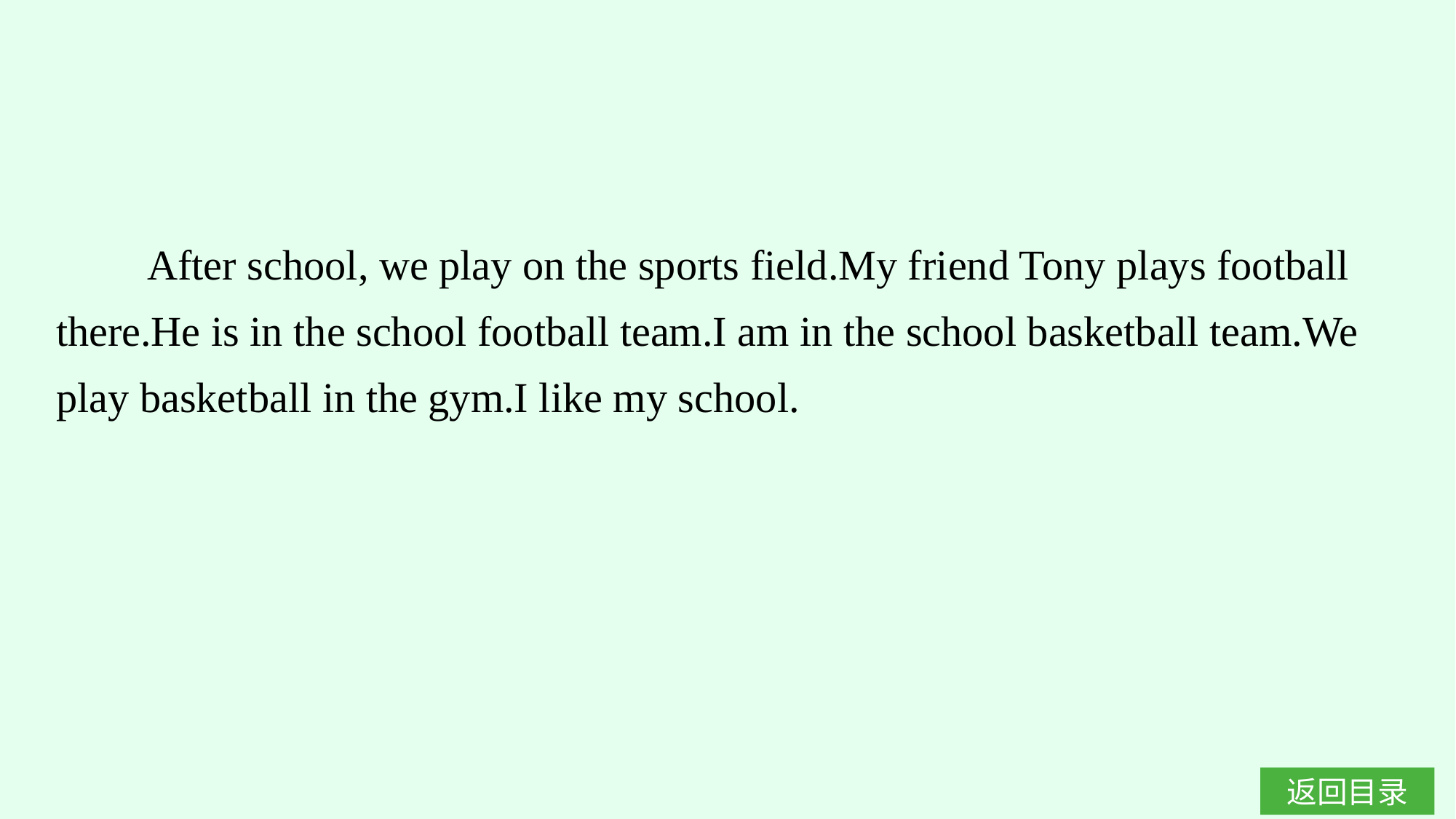

After school, we play on the sports field.My friend Tony plays football there.He is in the school football team.I am in the school basketball team.We play basketball in the gym.I like my school.